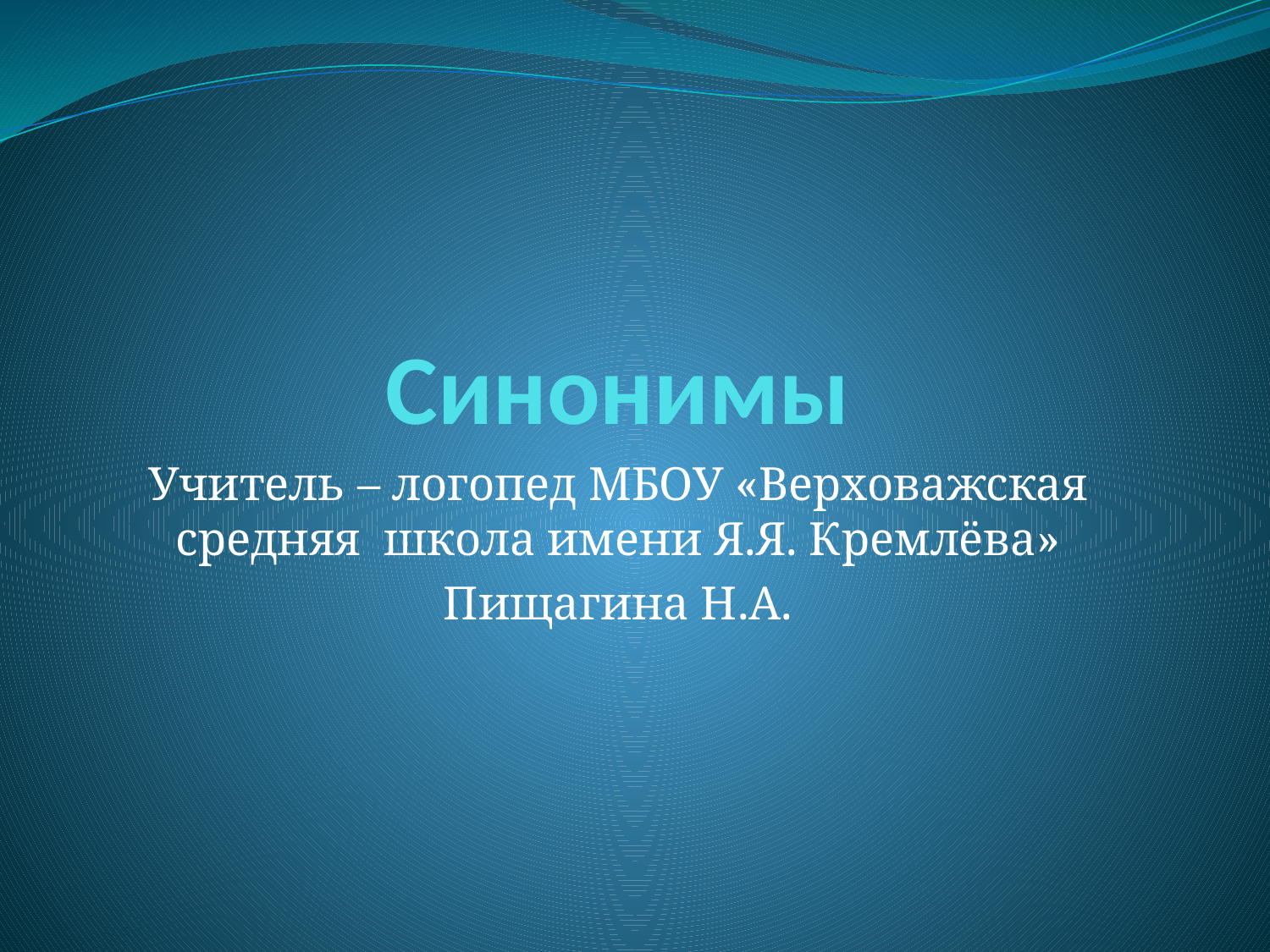

# Синонимы
Учитель – логопед МБОУ «Верховажская средняя  школа имени Я.Я. Кремлёва»
Пищагина Н.А.